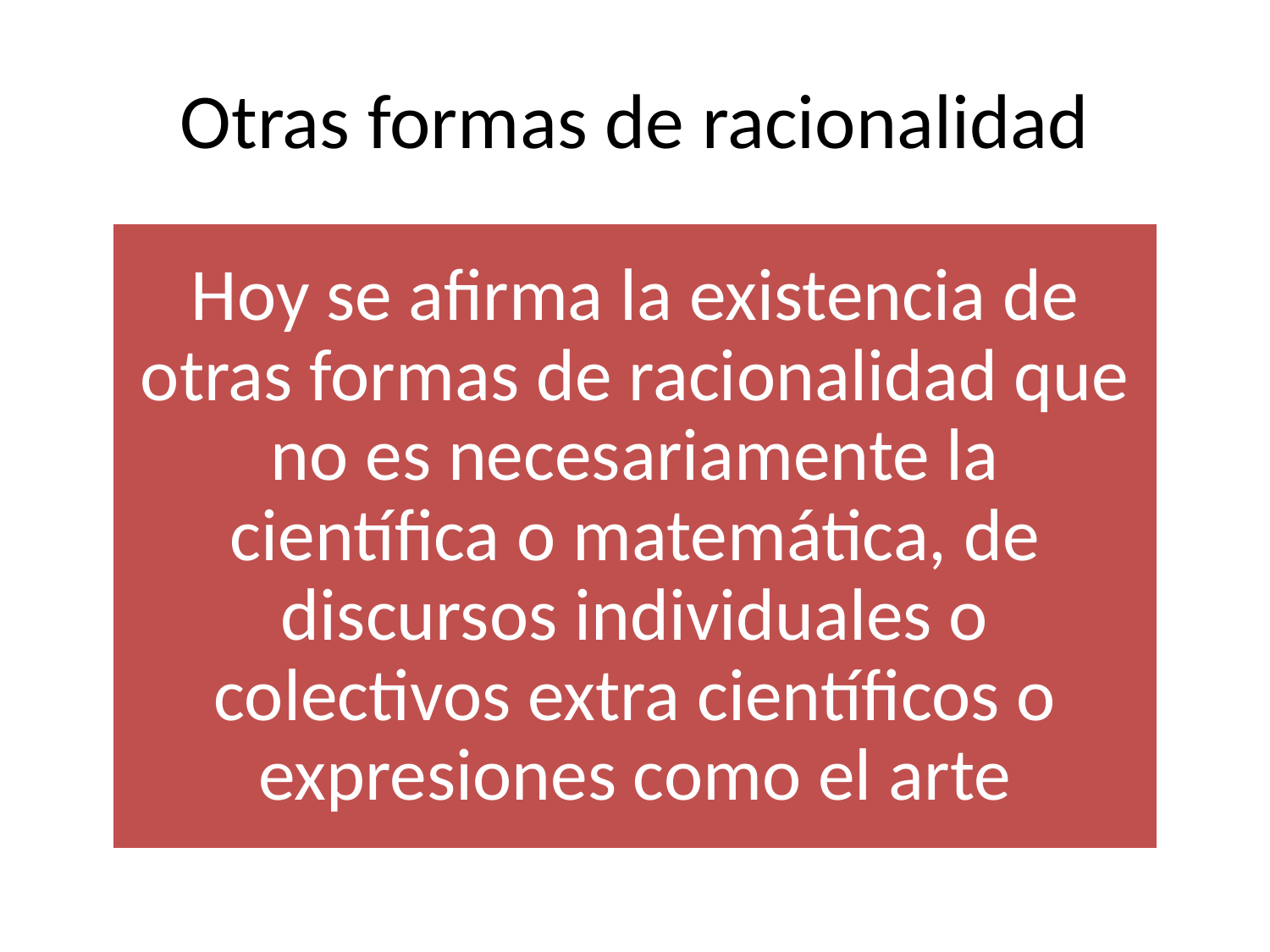

# Otras formas de racionalidad
Hoy se afirma la existencia de otras formas de racionalidad que no es necesariamente la científica o matemática, de discursos individuales o colectivos extra científicos o expresiones como el arte